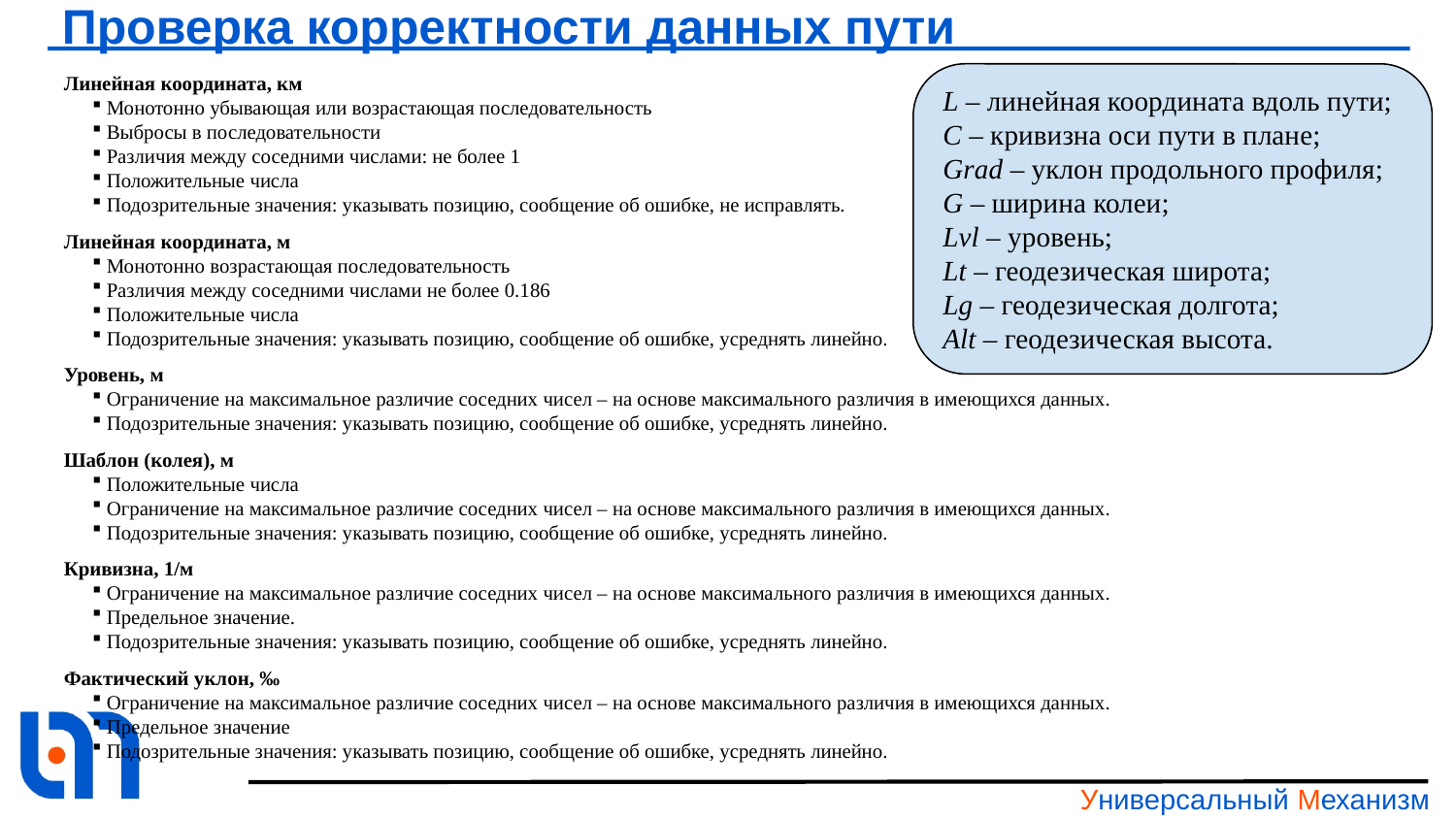

# Проверка корректности данных пути
Линейная координата, км
Монотонно убывающая или возрастающая последовательность
Выбросы в последовательности
Различия между соседними числами: не более 1
Положительные числа
Подозрительные значения: указывать позицию, сообщение об ошибке, не исправлять.
Линейная координата, м
Монотонно возрастающая последовательность
Различия между соседними числами не более 0.186
Положительные числа
Подозрительные значения: указывать позицию, сообщение об ошибке, усреднять линейно.
Уровень, м
Ограничение на максимальное различие соседних чисел – на основе максимального различия в имеющихся данных.
Подозрительные значения: указывать позицию, сообщение об ошибке, усреднять линейно.
Шаблон (колея), м
Положительные числа
Ограничение на максимальное различие соседних чисел – на основе максимального различия в имеющихся данных.
Подозрительные значения: указывать позицию, сообщение об ошибке, усреднять линейно.
Кривизна, 1/м
Ограничение на максимальное различие соседних чисел – на основе максимального различия в имеющихся данных.
Предельное значение.
Подозрительные значения: указывать позицию, сообщение об ошибке, усреднять линейно.
Фактический уклон, ‰
Ограничение на максимальное различие соседних чисел – на основе максимального различия в имеющихся данных.
Предельное значение
Подозрительные значения: указывать позицию, сообщение об ошибке, усреднять линейно.
L – линейная координата вдоль пути;
С – кривизна оси пути в плане;
Grad – уклон продольного профиля;
G – ширина колеи;
Lvl – уровень;
Lt – геодезическая широта;
Lg – геодезическая долгота;
Alt – геодезическая высота.